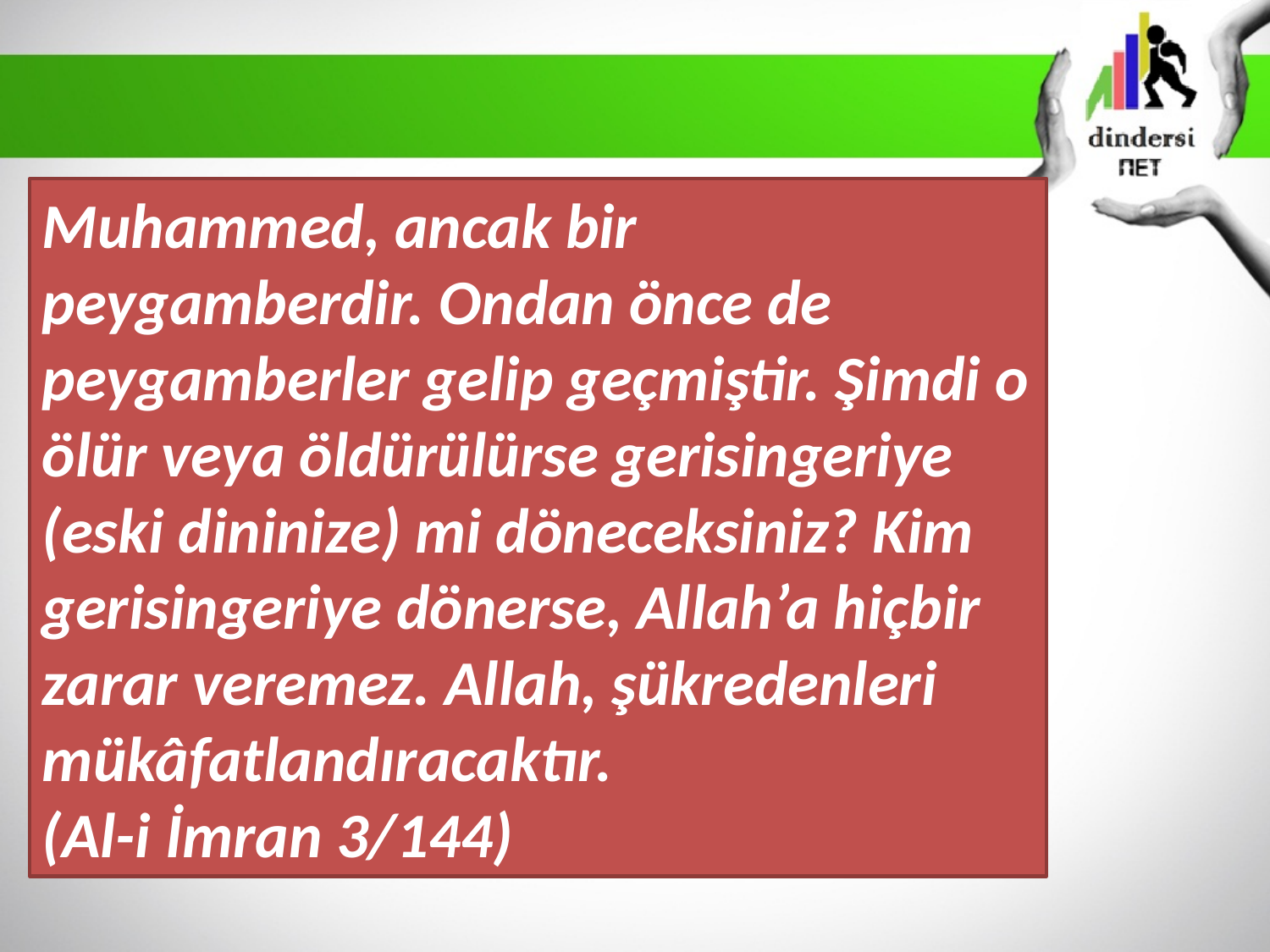

Muhammed, ancak bir peygamberdir. Ondan önce de peygamberler gelip geçmiştir. Şimdi o ölür veya öldürülürse gerisingeriye (eski dininize) mi döneceksiniz? Kim gerisingeriye dönerse, Allah’a hiçbir zarar veremez. Allah, şükredenleri mükâfatlandıracaktır.
(Al-i İmran 3/144)